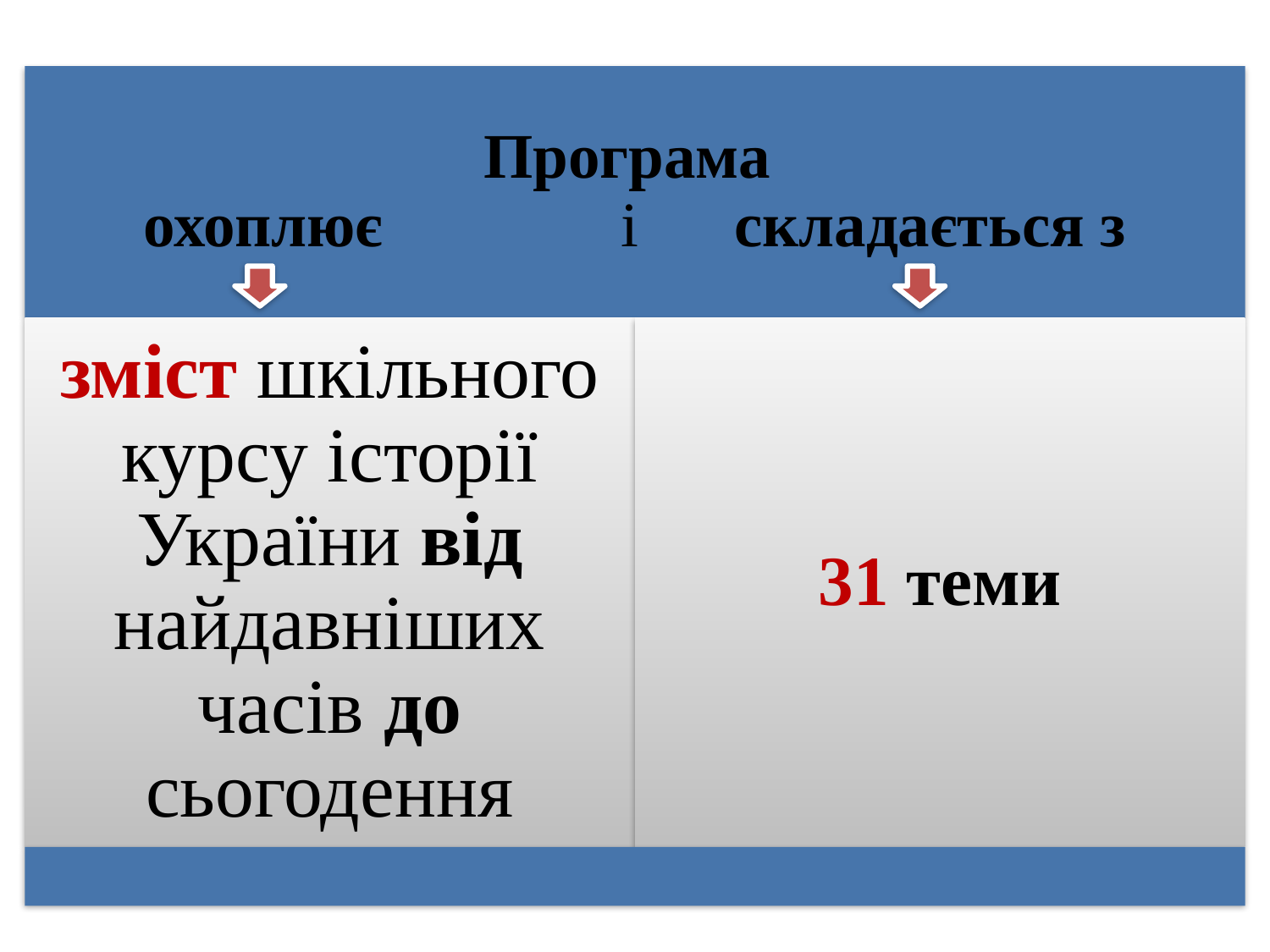

Програма
охоплює               і      складається з
зміст шкільного курсу історії України від найдавніших часів до сьогодення
31 теми